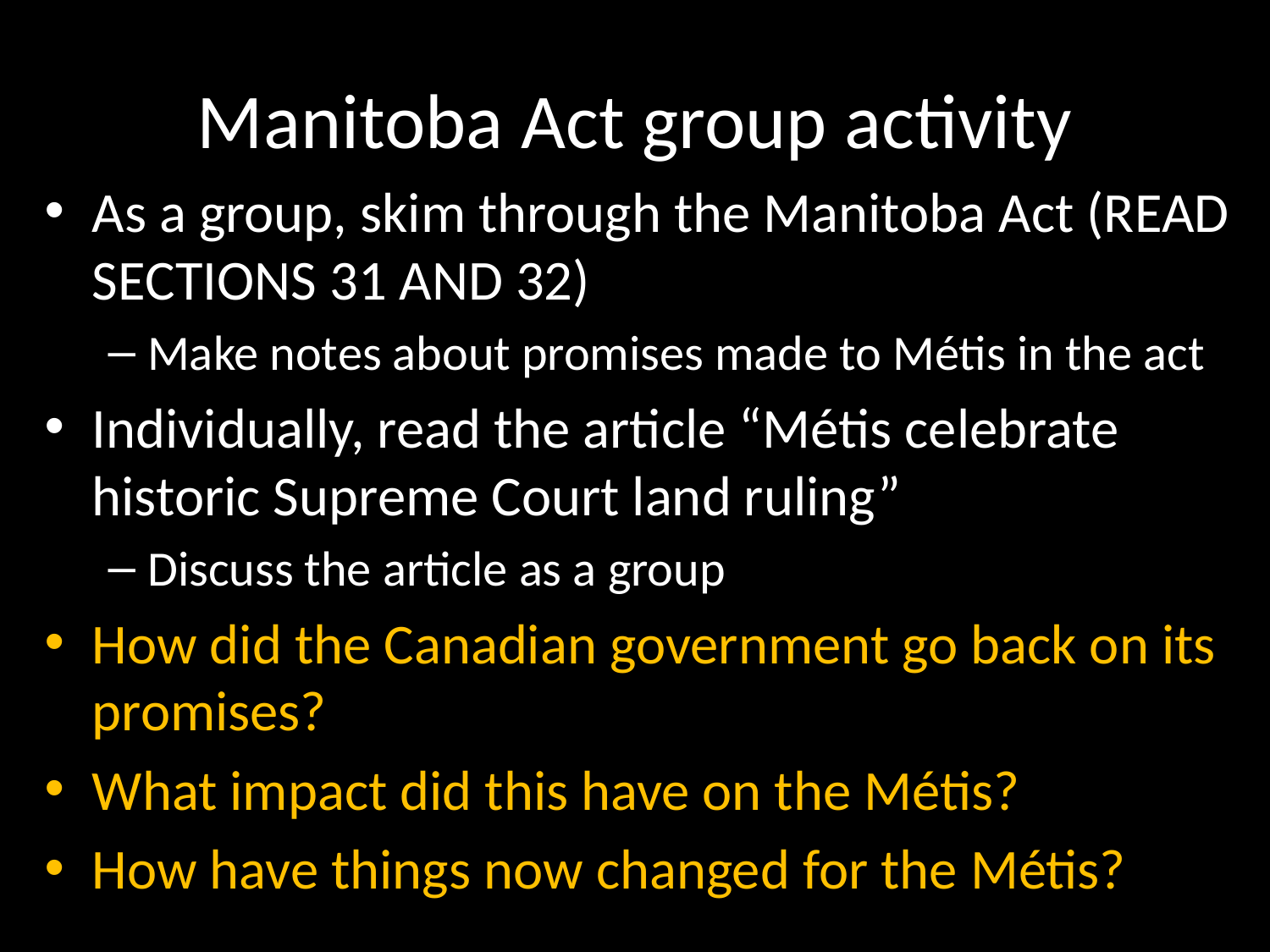

# Manitoba Act group activity
As a group, skim through the Manitoba Act (READ SECTIONS 31 AND 32)
Make notes about promises made to Métis in the act
Individually, read the article “Métis celebrate historic Supreme Court land ruling”
Discuss the article as a group
How did the Canadian government go back on its promises?
What impact did this have on the Métis?
How have things now changed for the Métis?